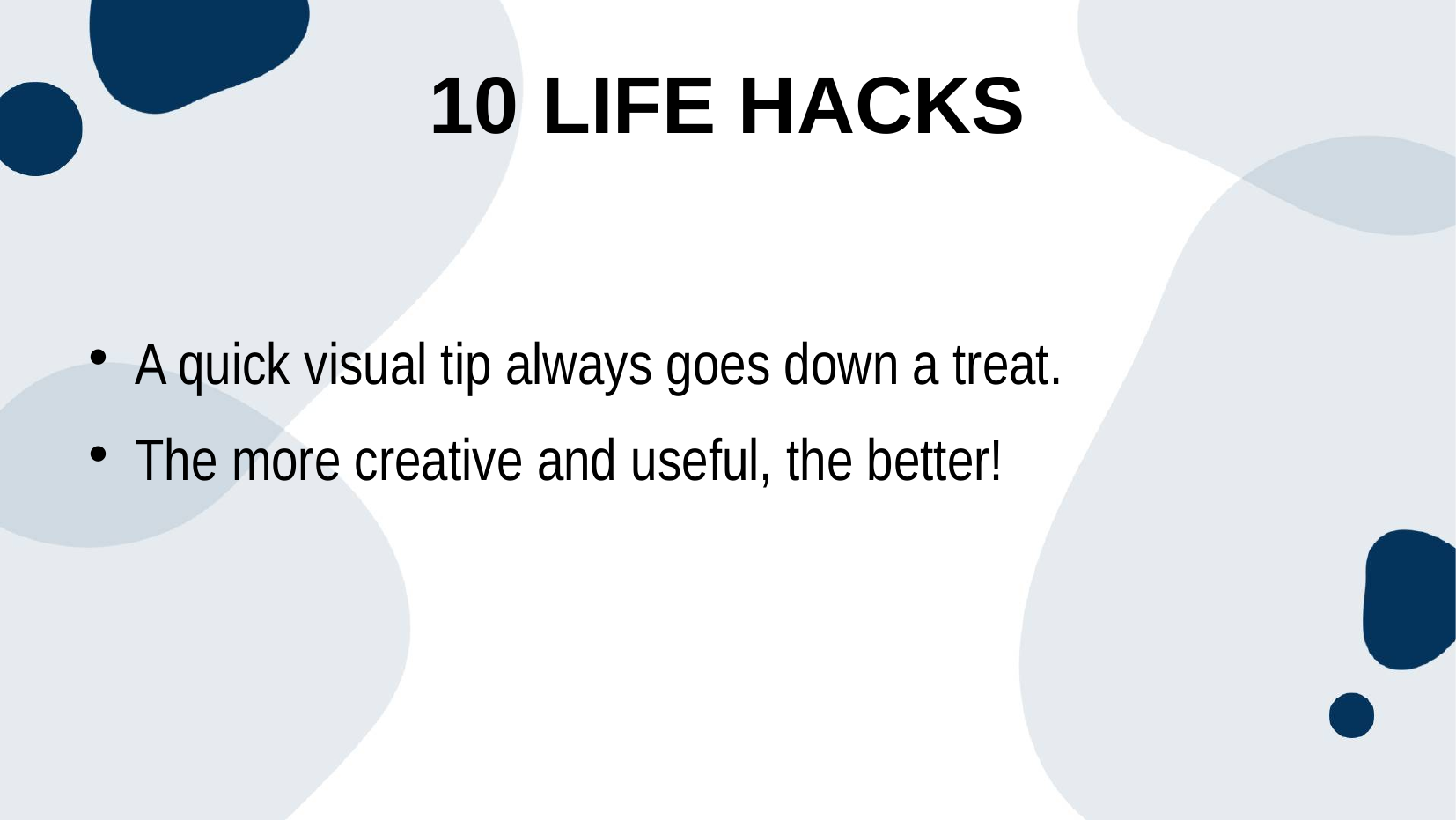

10 Life Hacks
A quick visual tip always goes down a treat.
The more creative and useful, the better!